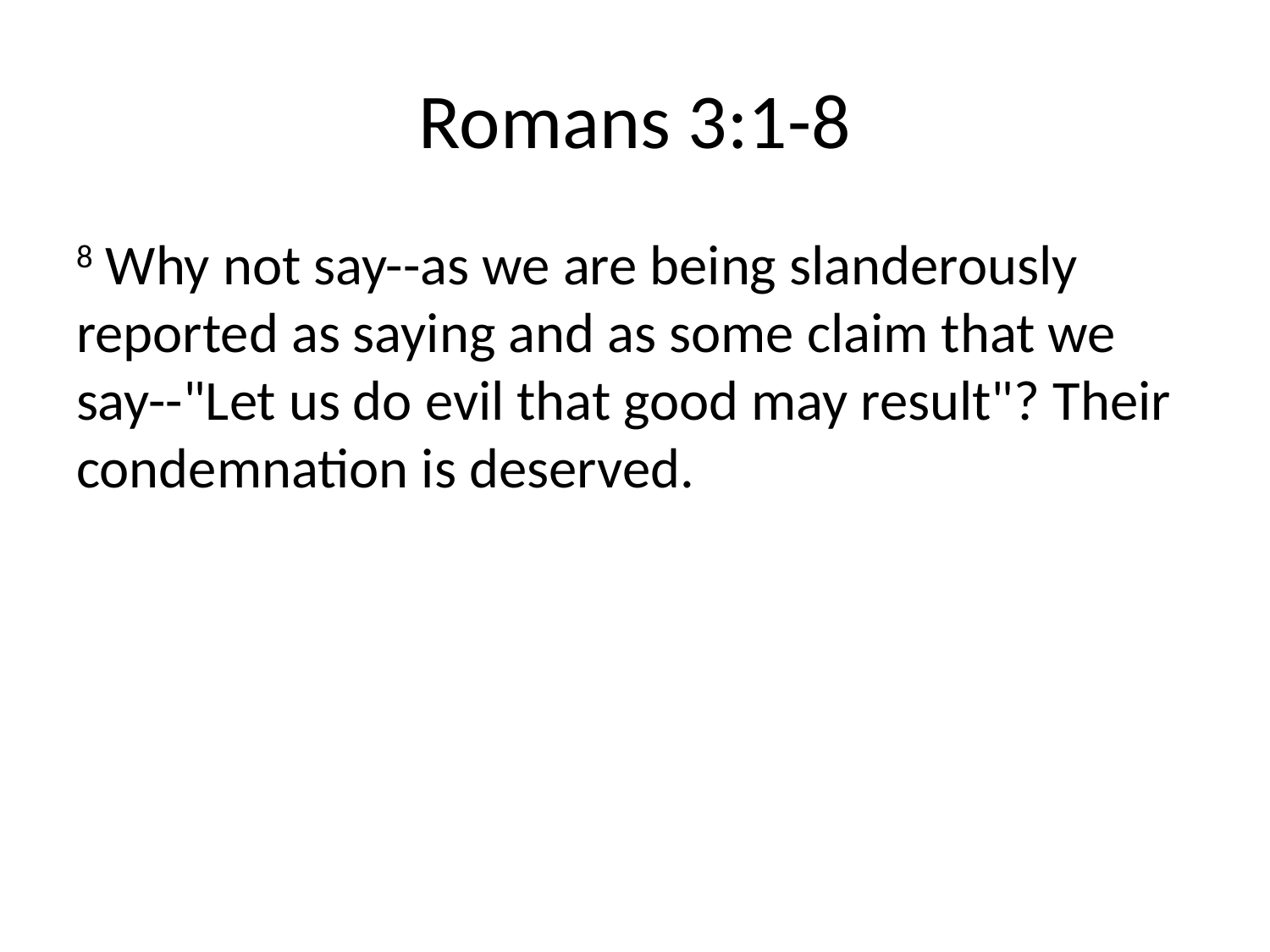

# Romans 3:1-8
8 Why not say--as we are being slanderously reported as saying and as some claim that we say--"Let us do evil that good may result"? Their condemnation is deserved.